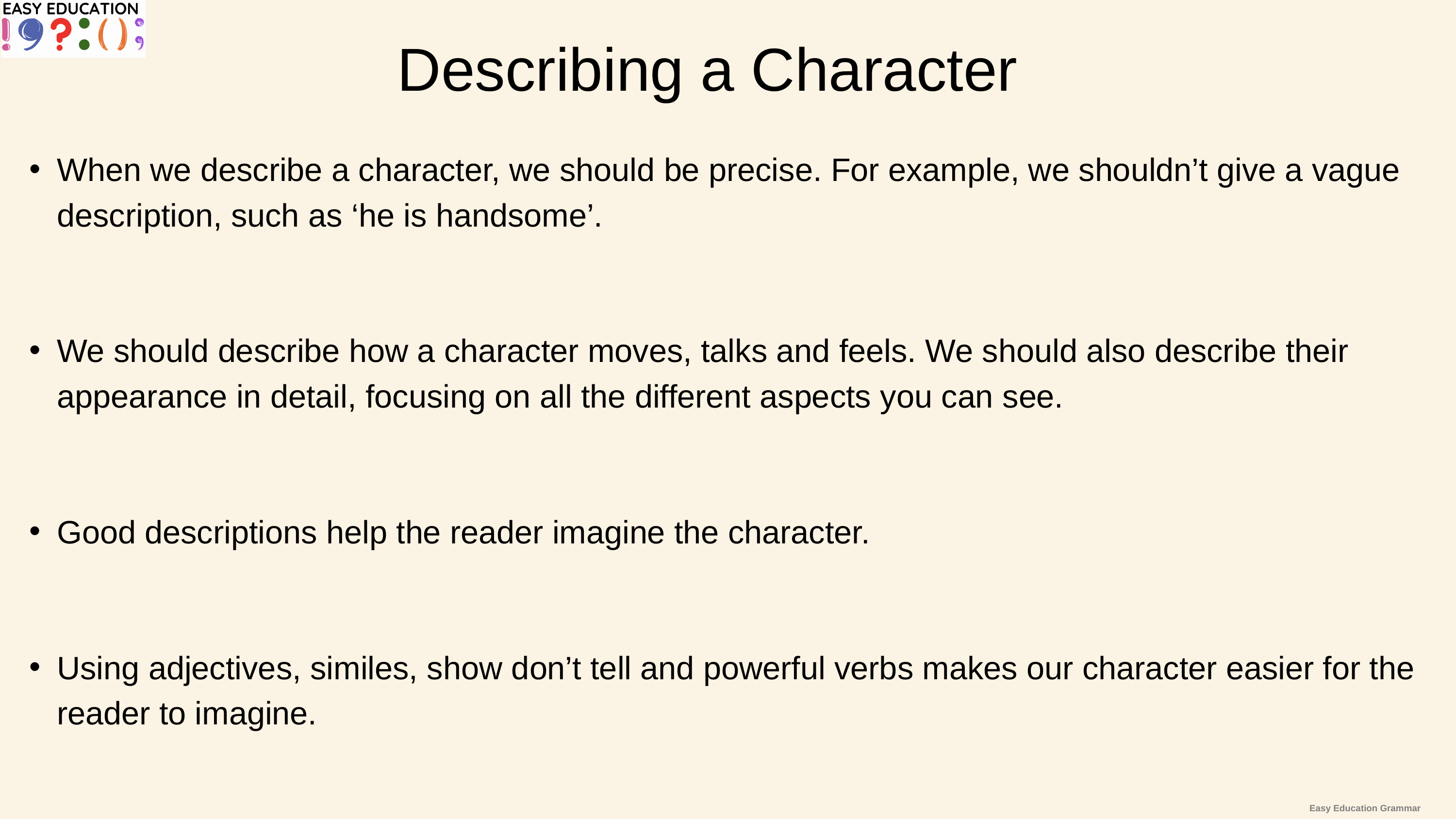

Describing a Character
When we describe a character, we should be precise. For example, we shouldn’t give a vague description, such as ‘he is handsome’.

We should describe how a character moves, talks and feels. We should also describe their appearance in detail, focusing on all the different aspects you can see.

Good descriptions help the reader imagine the character.

Using adjectives, similes, show don’t tell and powerful verbs makes our character easier for the reader to imagine.